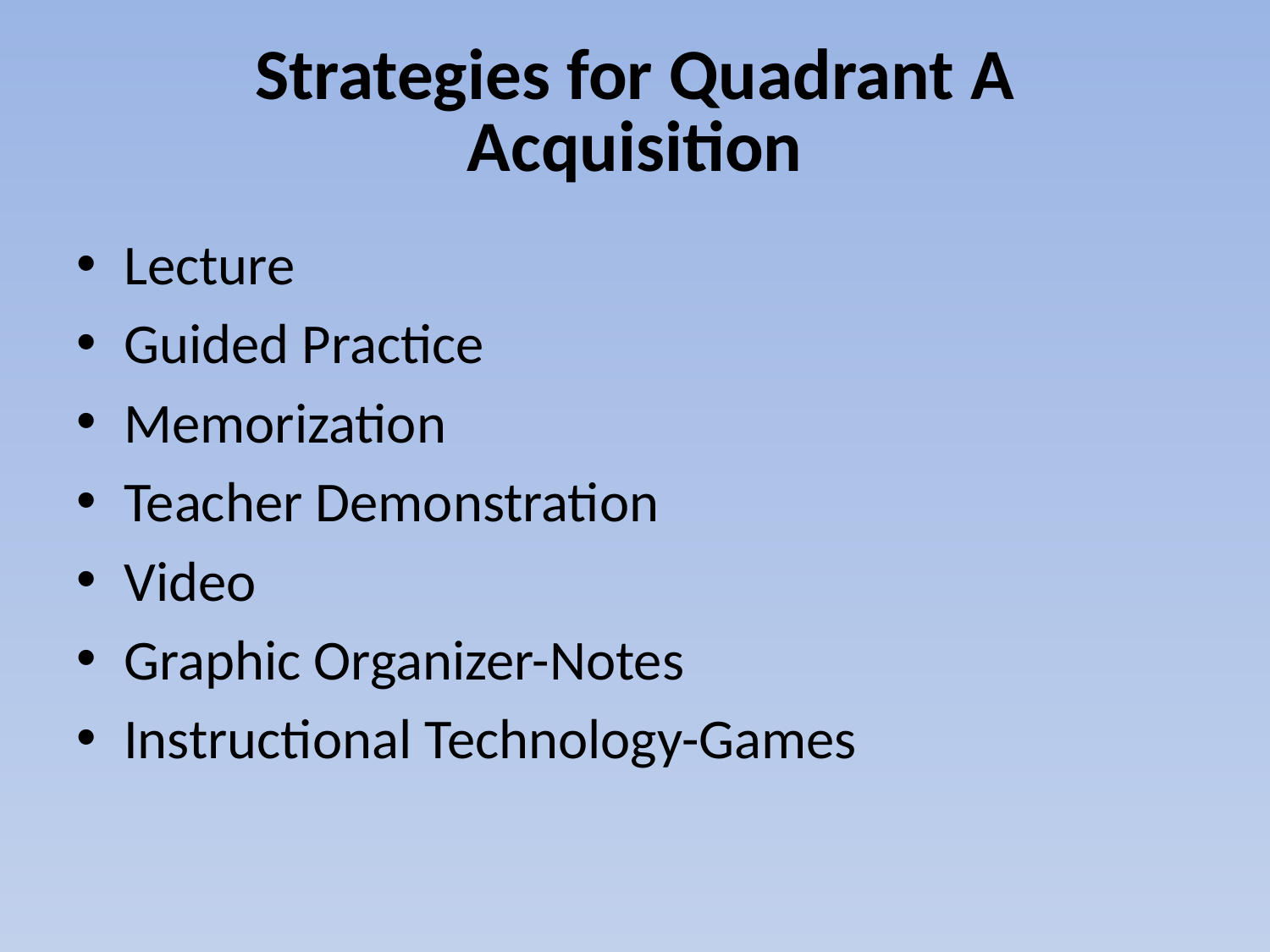

# Strategies for Quadrant A Acquisition
Lecture
Guided Practice
Memorization
Teacher Demonstration
Video
Graphic Organizer-Notes
Instructional Technology-Games